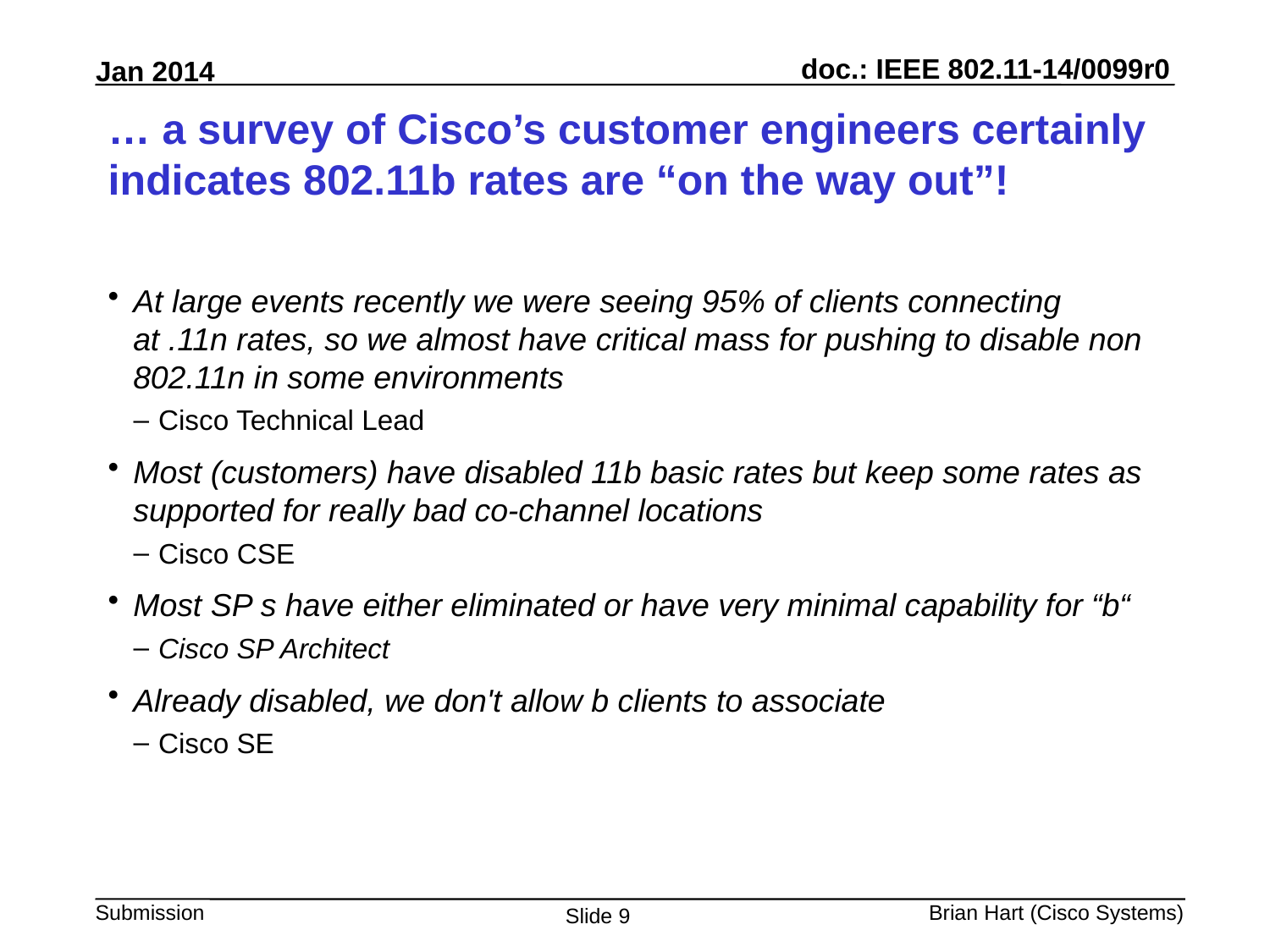

# … a survey of Cisco’s customer engineers certainly indicates 802.11b rates are “on the way out”!
At large events recently we were seeing 95% of clients connecting at .11n rates, so we almost have critical mass for pushing to disable non 802.11n in some environments
Cisco Technical Lead
Most (customers) have disabled 11b basic rates but keep some rates as supported for really bad co-channel locations
Cisco CSE
Most SP s have either eliminated or have very minimal capability for “b“
Cisco SP Architect
Already disabled, we don't allow b clients to associate
Cisco SE